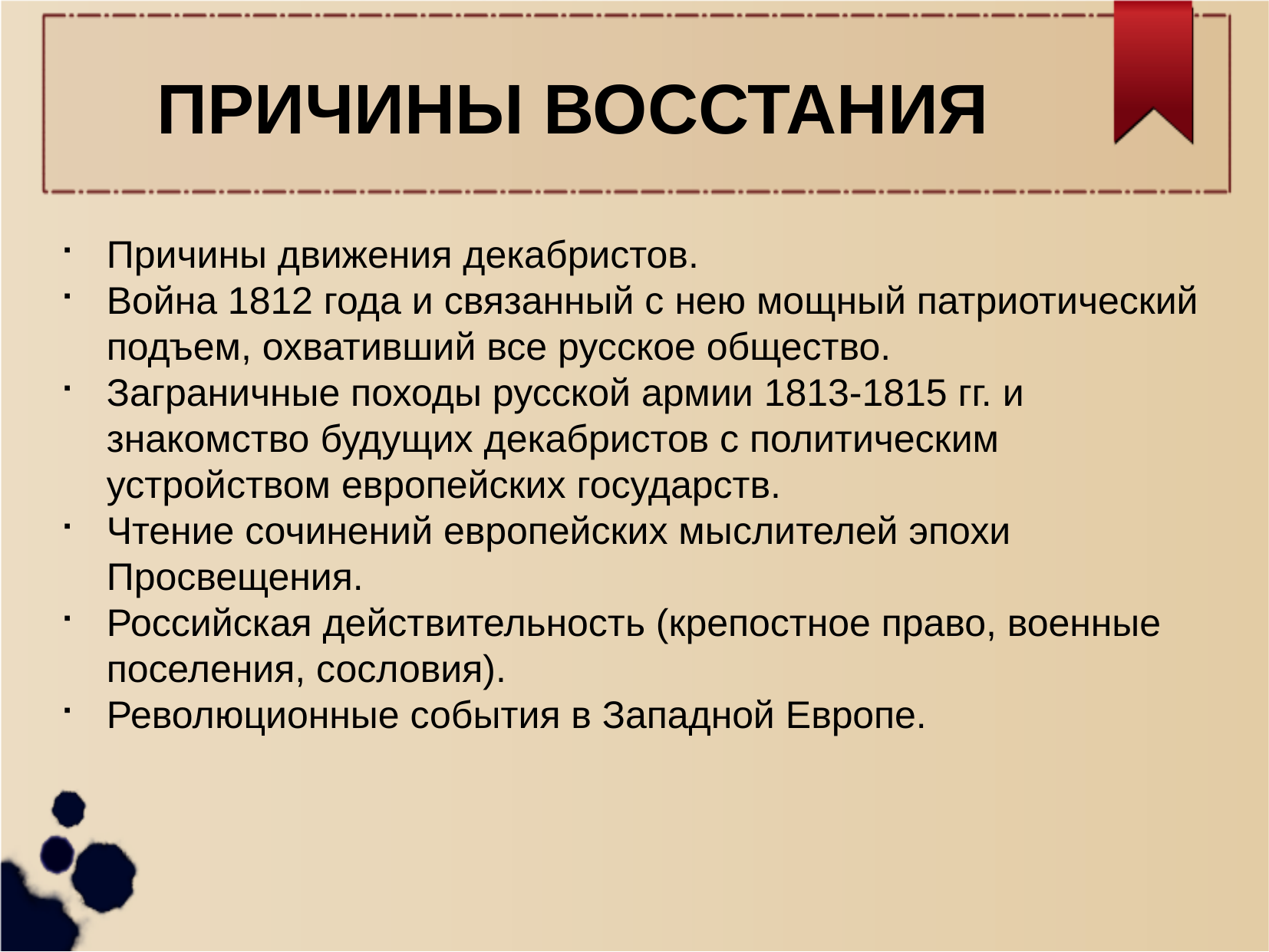

ПРИЧИНЫ ВОССТАНИЯ
Причины движения декабристов.
Война 1812 года и связанный с нею мощный патриотический подъем, охвативший все русское общество.
Заграничные походы русской армии 1813-1815 гг. и знакомство будущих декабристов с политическим устройством европейских государств.
Чтение сочинений европейских мыслителей эпохи Просвещения.
Российская действительность (крепостное право, военные поселения, сословия).
Революционные события в Западной Европе.